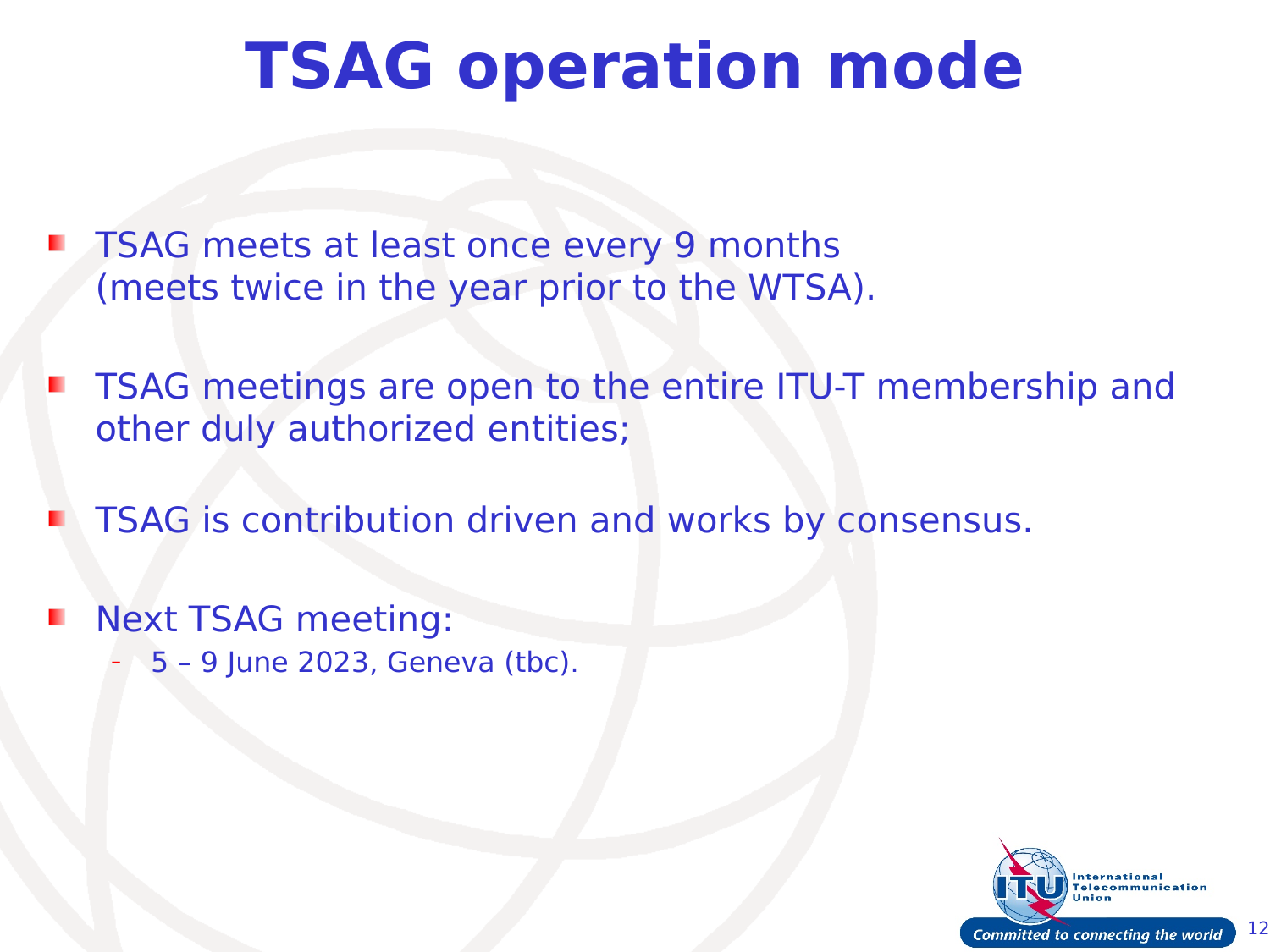

# TSAG operation mode
TSAG meets at least once every 9 months
(meets twice in the year prior to the WTSA).

TSAG meetings are open to the entire ITU-T membership and other duly authorized entities;
TSAG is contribution driven and works by consensus.

Next TSAG meeting:
5 – 9 June 2023, Geneva (tbc).
12